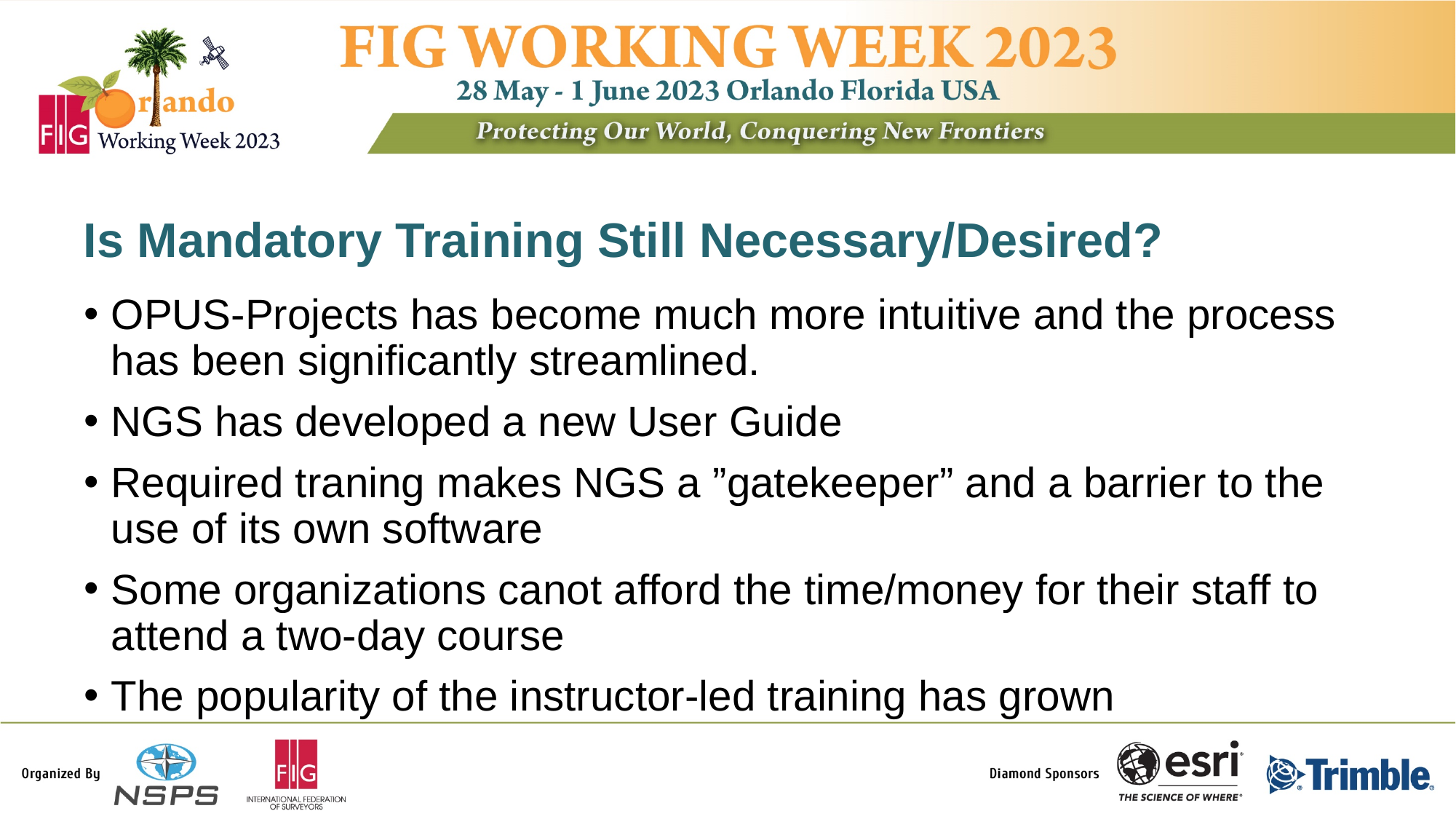

Is Mandatory Training Still Necessary/Desired?
OPUS-Projects has become much more intuitive and the process has been significantly streamlined.
NGS has developed a new User Guide
Required traning makes NGS a ”gatekeeper” and a barrier to the use of its own software
Some organizations canot afford the time/money for their staff to attend a two-day course
The popularity of the instructor-led training has grown